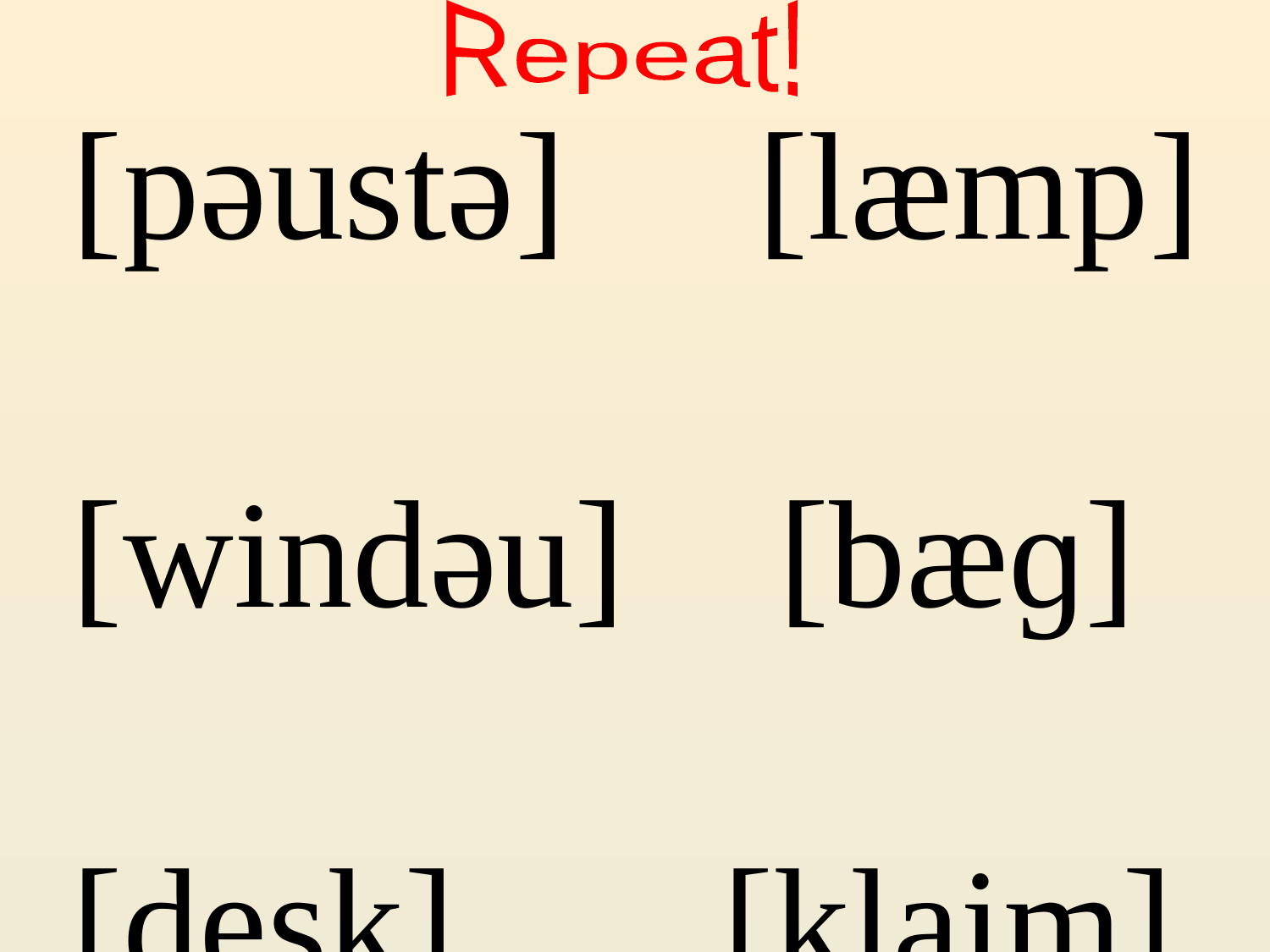

Repeat!
[pәustә]     [lӕmp]
[windәu]    [bӕɡ]
[desk]       [klaim]
[plɑ:nt]      [teibl]
    Find the odd word. (Найдите лишнее слово)